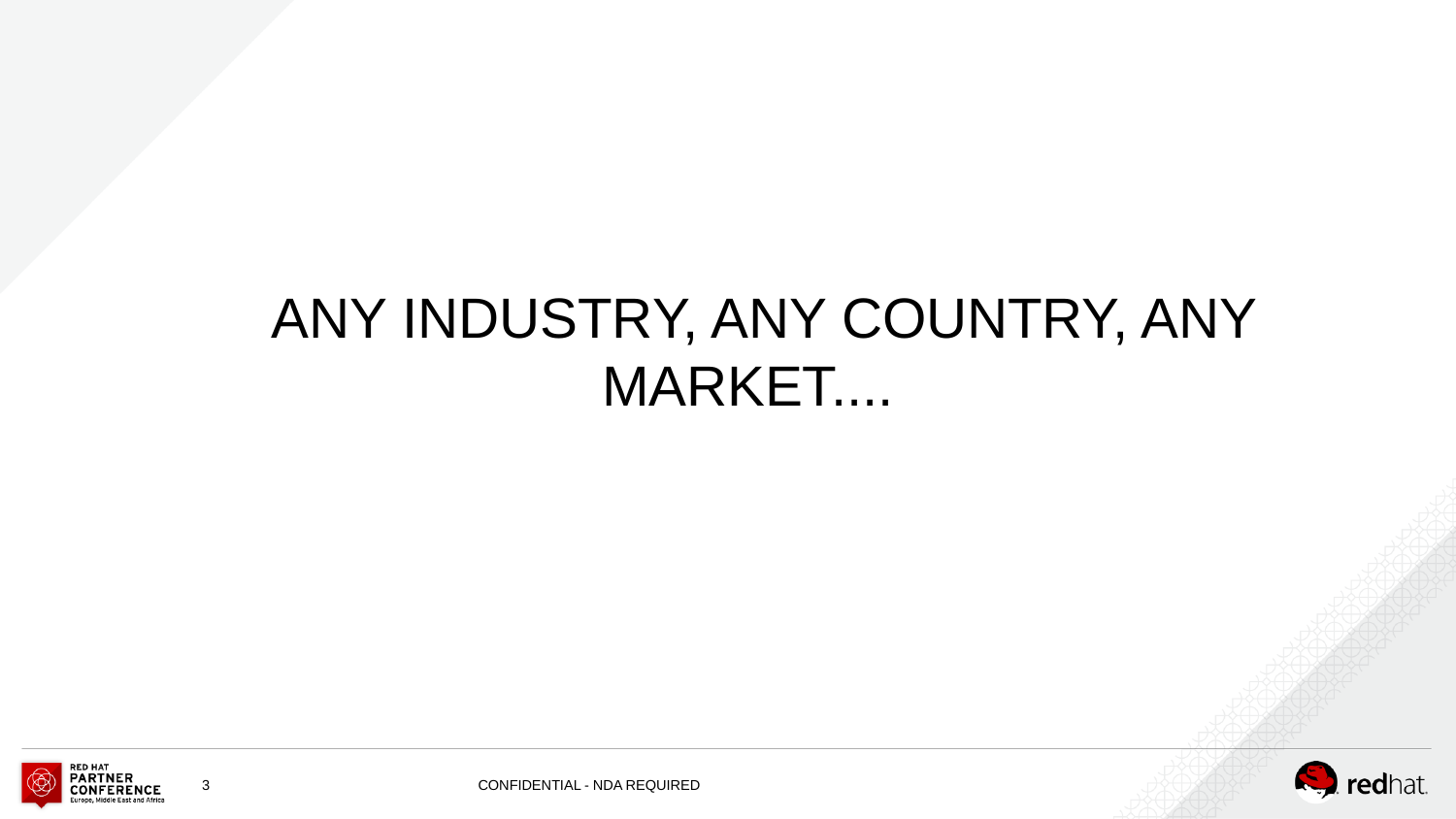

# ANY INDUSTRY, ANY COUNTRY, ANY MARKET....
3
CONFIDENTIAL - NDA REQUIRED